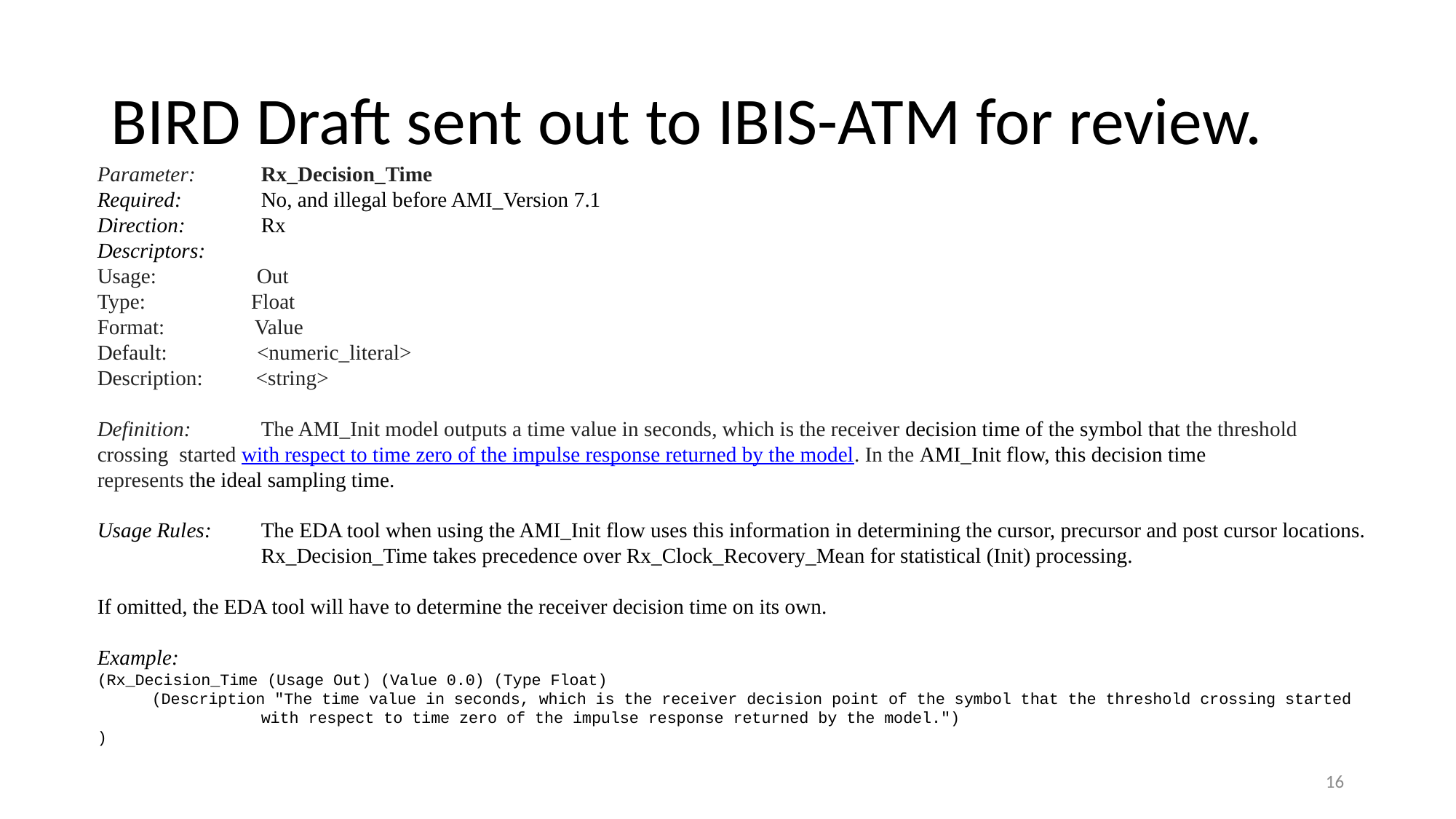

# BIRD Draft sent out to IBIS-ATM for review.
Parameter:	Rx_Decision_Time
Required:	No, and illegal before AMI_Version 7.1
Direction:	Rx
Descriptors:
Usage:                   Out
Type:                    Float
Format:                 Value
Default:                 <numeric_literal>
Description:          <string>

Definition:	The AMI_Init model outputs a time value in seconds, which is the receiver decision time of the symbol that the threshold
crossing  started with respect to time zero of the impulse response returned by the model. In the AMI_Init flow, this decision time
represents the ideal sampling time.

Usage Rules:	The EDA tool when using the AMI_Init flow uses this information in determining the cursor, precursor and post cursor locations.
		Rx_Decision_Time takes precedence over Rx_Clock_Recovery_Mean for statistical (Init) processing.

If omitted, the EDA tool will have to determine the receiver decision time on its own.

Example:
(Rx_Decision_Time (Usage Out) (Value 0.0) (Type Float)
	(Description "The time value in seconds, which is the receiver decision point of the symbol that the threshold crossing started
		with respect to time zero of the impulse response returned by the model.")
)

16